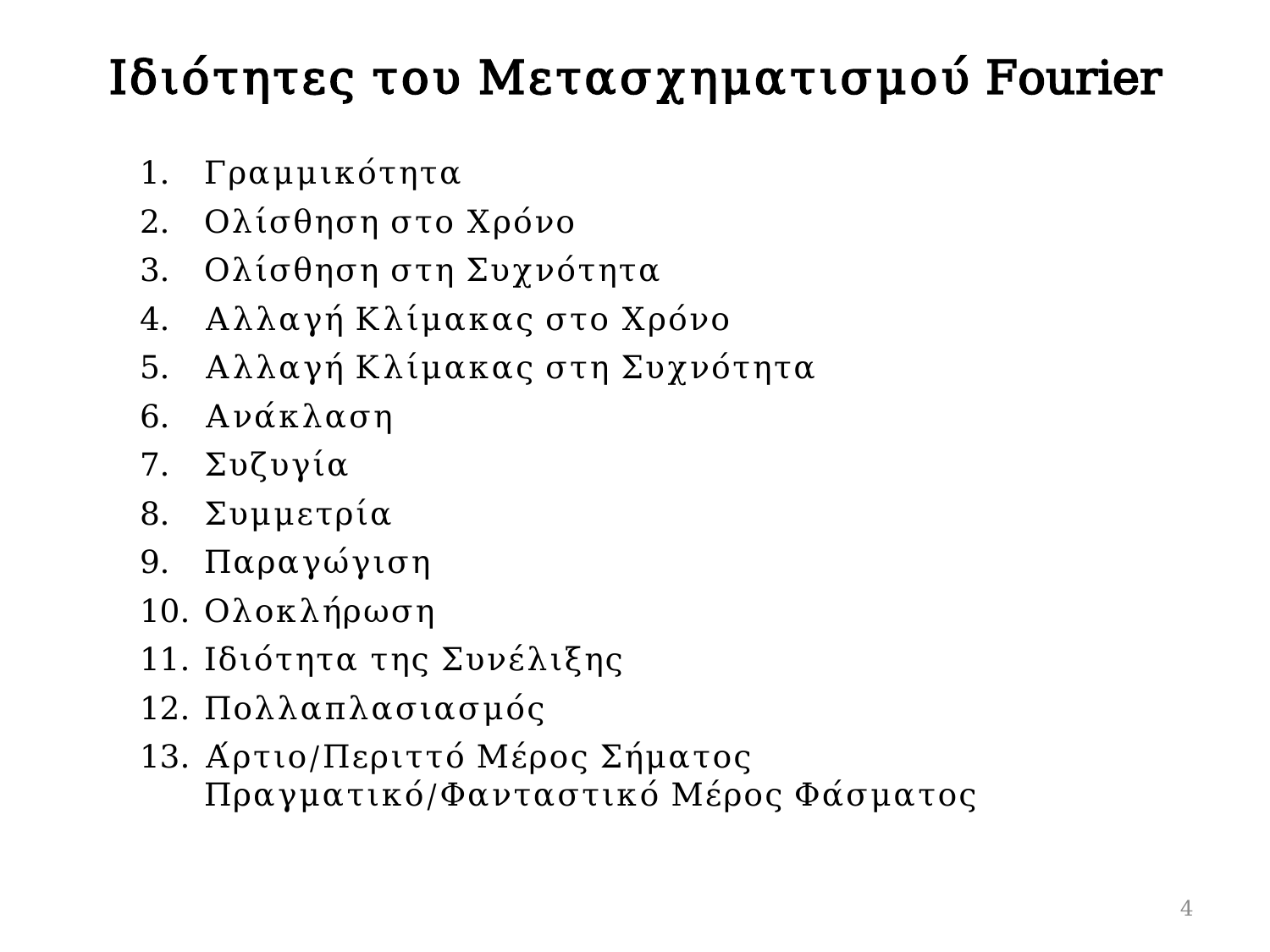

# Ιδιότητες του Μετασχηματισμού Fourier
Γραμμικότητα
Ολίσθηση στο Χρόνο
Ολίσθηση στη Συχνότητα
Αλλαγή Κλίμακας στο Χρόνο
Αλλαγή Κλίμακας στη Συχνότητα
Ανάκλαση
Συζυγία
Συμμετρία
Παραγώγιση
Ολοκλήρωση
Ιδιότητα της Συνέλιξης
Πολλαπλασιασμός
Άρτιο/Περιττό Μέρος Σήματος Πραγματικό/Φανταστικό Μέρος Φάσματος
4